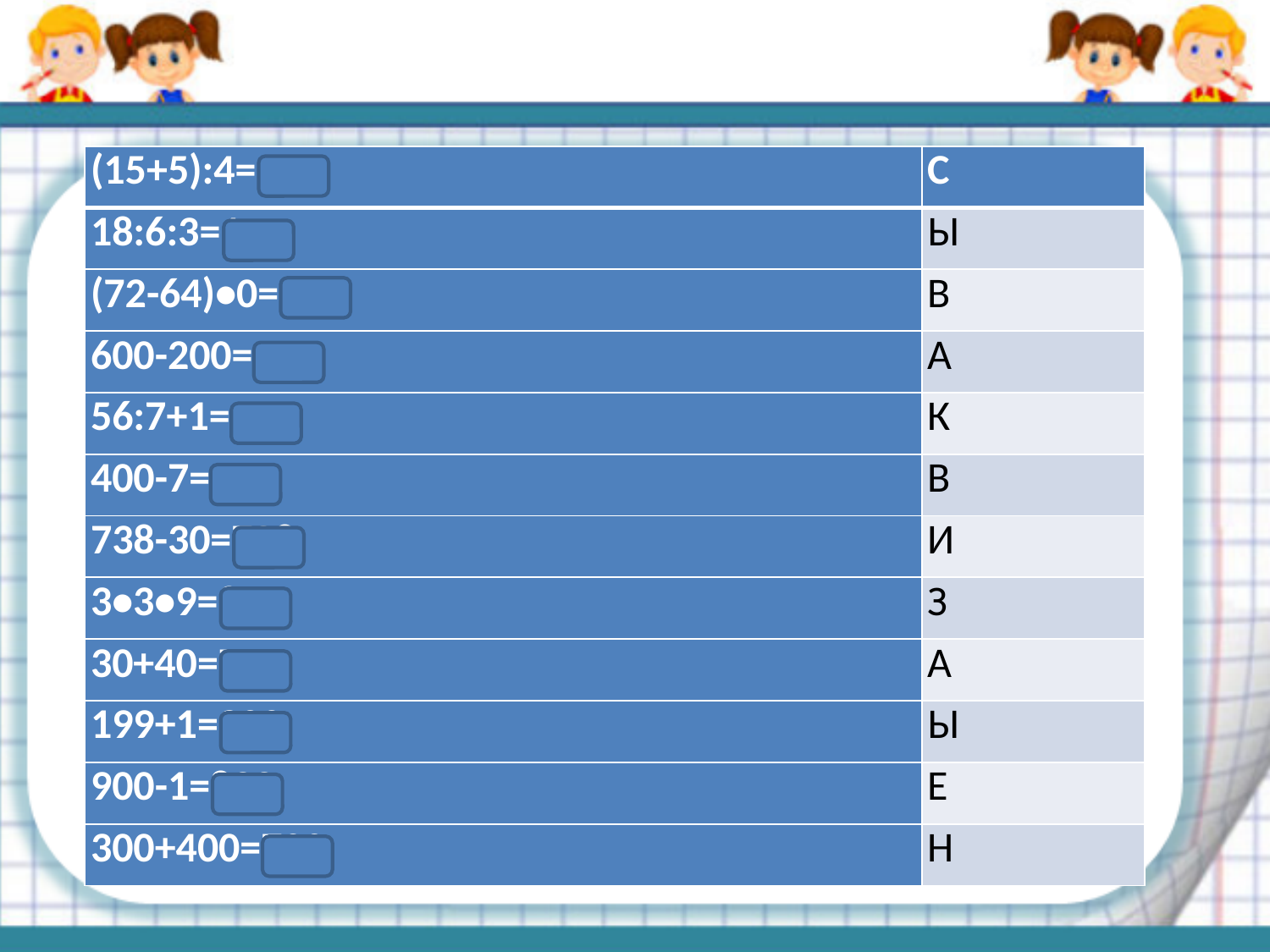

| (15+5):4=5 | С |
| --- | --- |
| 18:6:3=1 | Ы |
| (72-64)•0=0 | В |
| 600-200=400 | А |
| 56:7+1=9 | К |
| 400-7=393 | В |
| 738-30=708 | И |
| 3•3•9=81 | З |
| 30+40=70 | А |
| 199+1=200 | Ы |
| 900-1=899 | Е |
| 300+400=700 | Н |